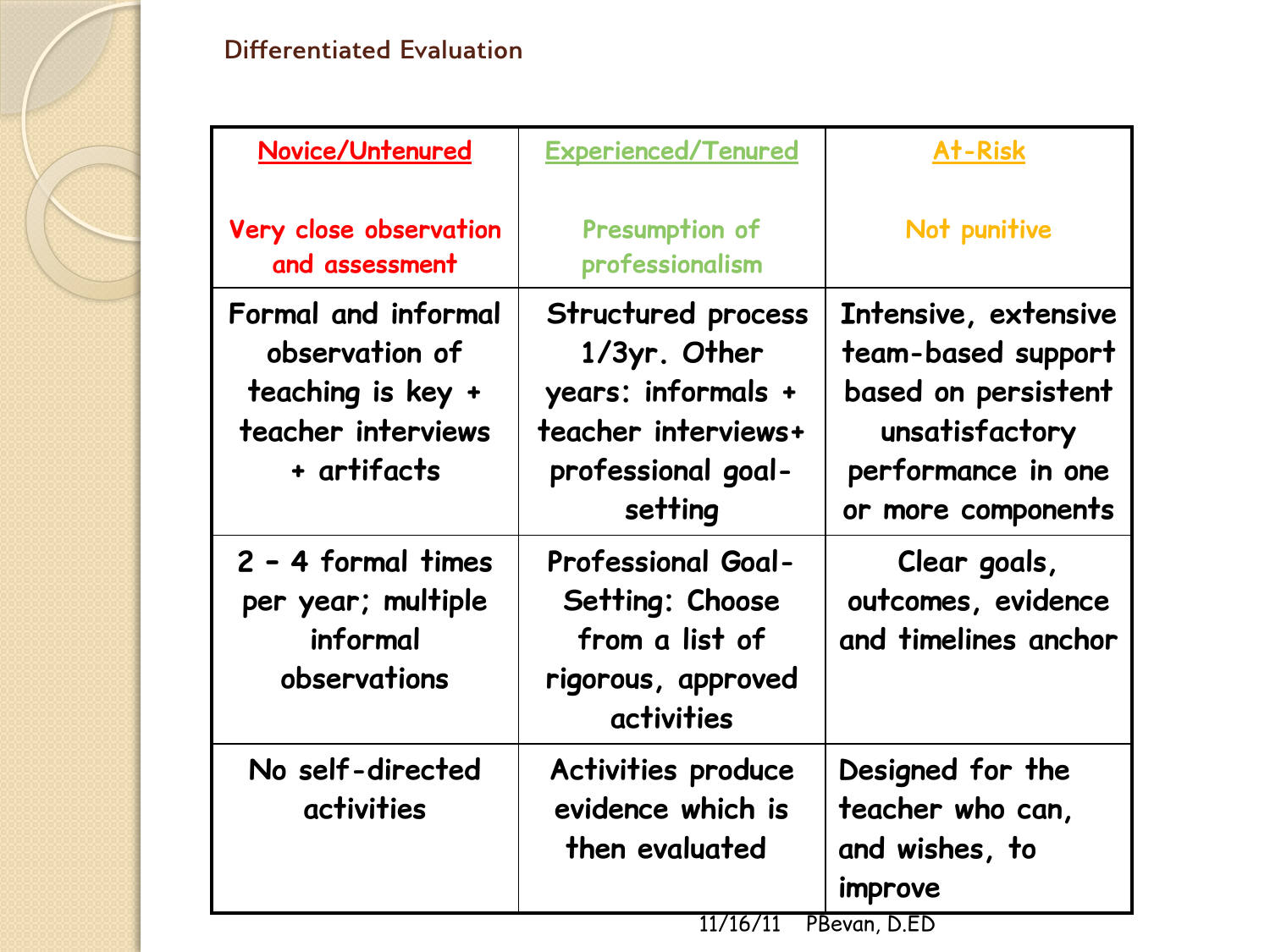

# Differentiated Evaluation
| Novice/Untenured Very close observation and assessment | Experienced/Tenured Presumption of professionalism | At-Risk Not punitive |
| --- | --- | --- |
| Formal and informal observation of teaching is key + teacher interviews + artifacts | Structured process 1/3yr. Other years: informals + teacher interviews+ professional goal-setting | Intensive, extensive team-based support based on persistent unsatisfactory performance in one or more components |
| 2 – 4 formal times per year; multiple informal observations | Professional Goal-Setting: Choose from a list of rigorous, approved activities | Clear goals, outcomes, evidence and timelines anchor |
| No self-directed activities | Activities produce evidence which is then evaluated | Designed for the teacher who can, and wishes, to improve |
11/16/11
PBevan, D.ED